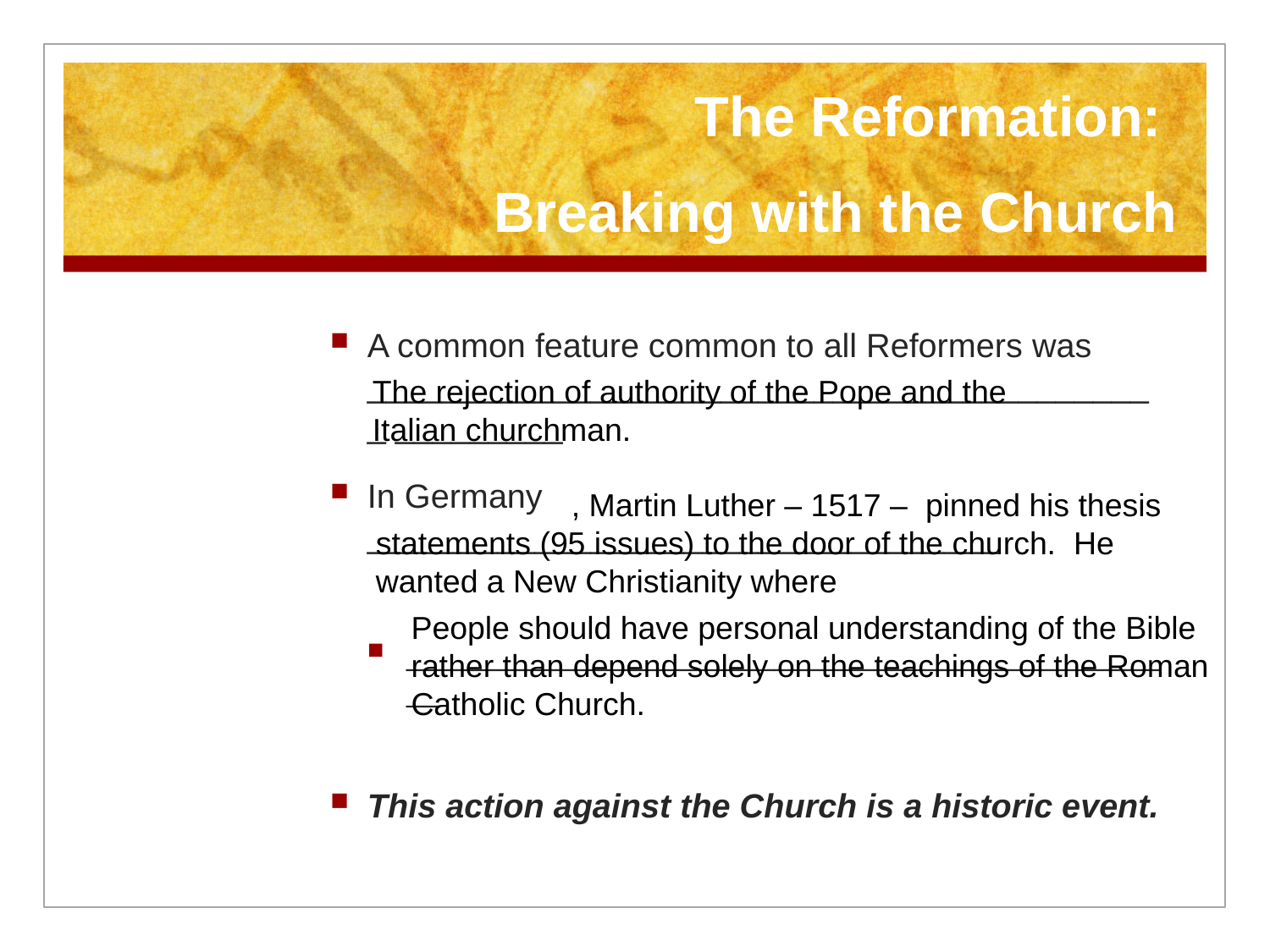

The Reformation:
Breaking with the Church
A common feature common to all Reformers was ___________________________________________ _________
In Germany __________________________________

_______________________________________________

This action against the Church is a historic event.
The rejection of authority of the Pope and the Italian churchman.
                      , Martin Luther – 1517 –  pinned his thesis statements (95 issues) to the door of the church.  He wanted a New Christianity where

People should have personal understanding of the Bible rather than depend solely on the teachings of the Roman Catholic Church.